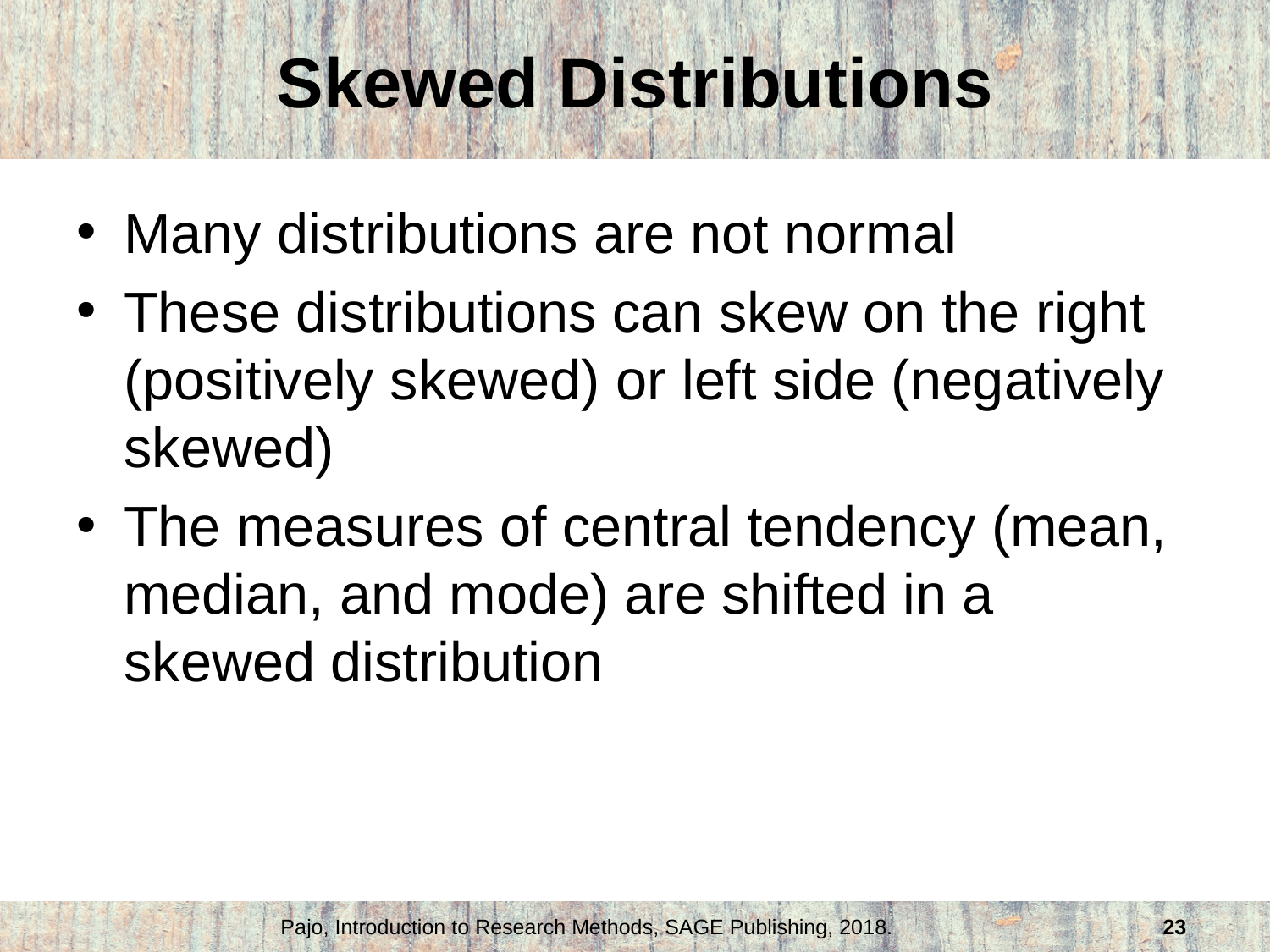

# Skewed Distributions
Many distributions are not normal
These distributions can skew on the right (positively skewed) or left side (negatively skewed)
The measures of central tendency (mean, median, and mode) are shifted in a skewed distribution
Pajo, Introduction to Research Methods, SAGE Publishing, 2018.
23